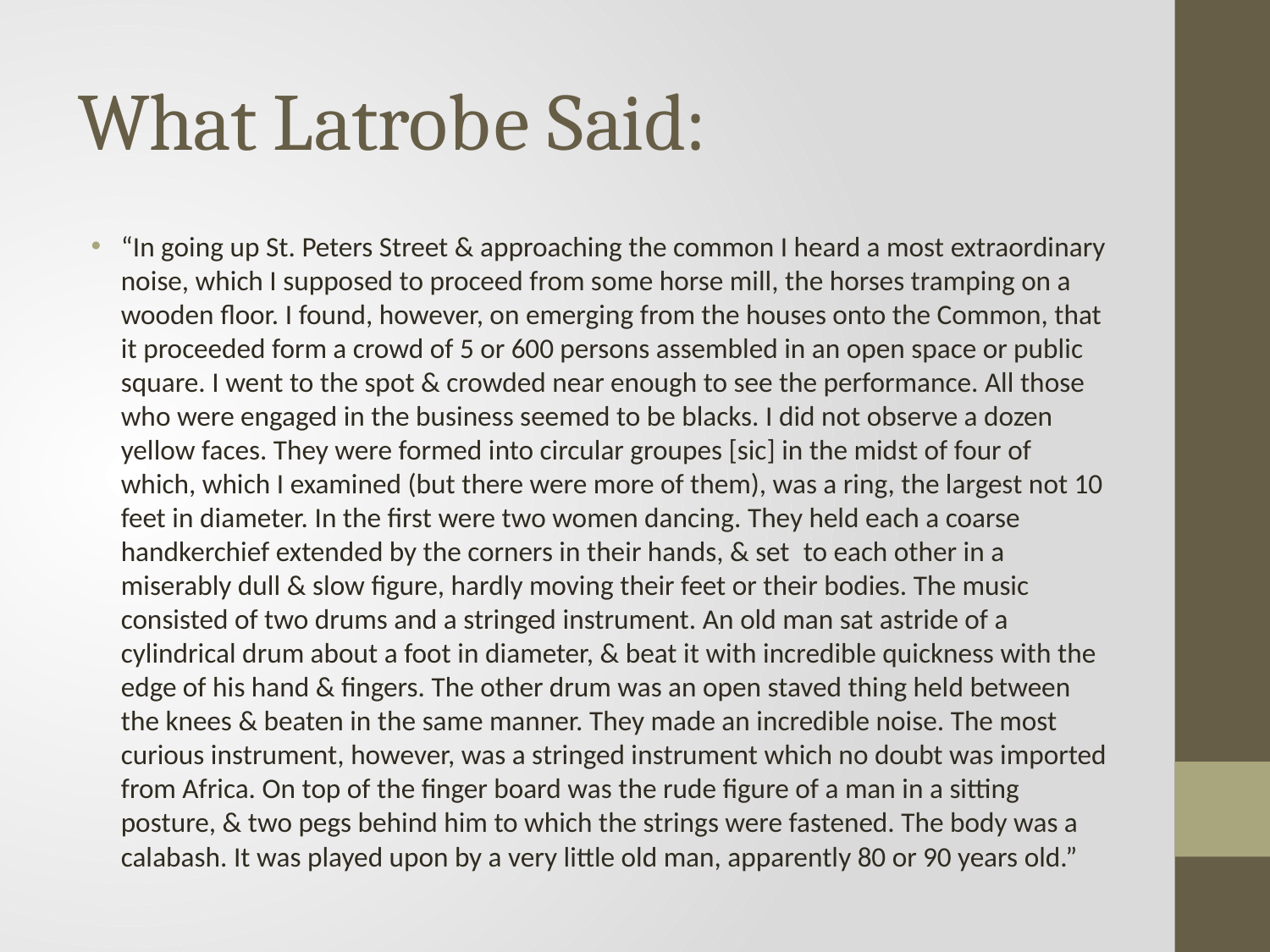

# What Latrobe Said:
“In going up St. Peters Street & approaching the common I heard a most extraordinary noise, which I supposed to proceed from some horse mill, the horses tramping on a wooden floor. I found, however, on emerging from the houses onto the Common, that it proceeded form a crowd of 5 or 600 persons assembled in an open space or public square. I went to the spot & crowded near enough to see the performance. All those who were engaged in the business seemed to be blacks. I did not observe a dozen yellow faces. They were formed into circular groupes [sic] in the midst of four of which, which I examined (but there were more of them), was a ring, the largest not 10 feet in diameter. In the first were two women dancing. They held each a coarse handkerchief extended by the corners in their hands, & set  to each other in a miserably dull & slow figure, hardly moving their feet or their bodies. The music consisted of two drums and a stringed instrument. An old man sat astride of a cylindrical drum about a foot in diameter, & beat it with incredible quickness with the edge of his hand & fingers. The other drum was an open staved thing held between the knees & beaten in the same manner. They made an incredible noise. The most curious instrument, however, was a stringed instrument which no doubt was imported from Africa. On top of the finger board was the rude figure of a man in a sitting posture, & two pegs behind him to which the strings were fastened. The body was a calabash. It was played upon by a very little old man, apparently 80 or 90 years old.”